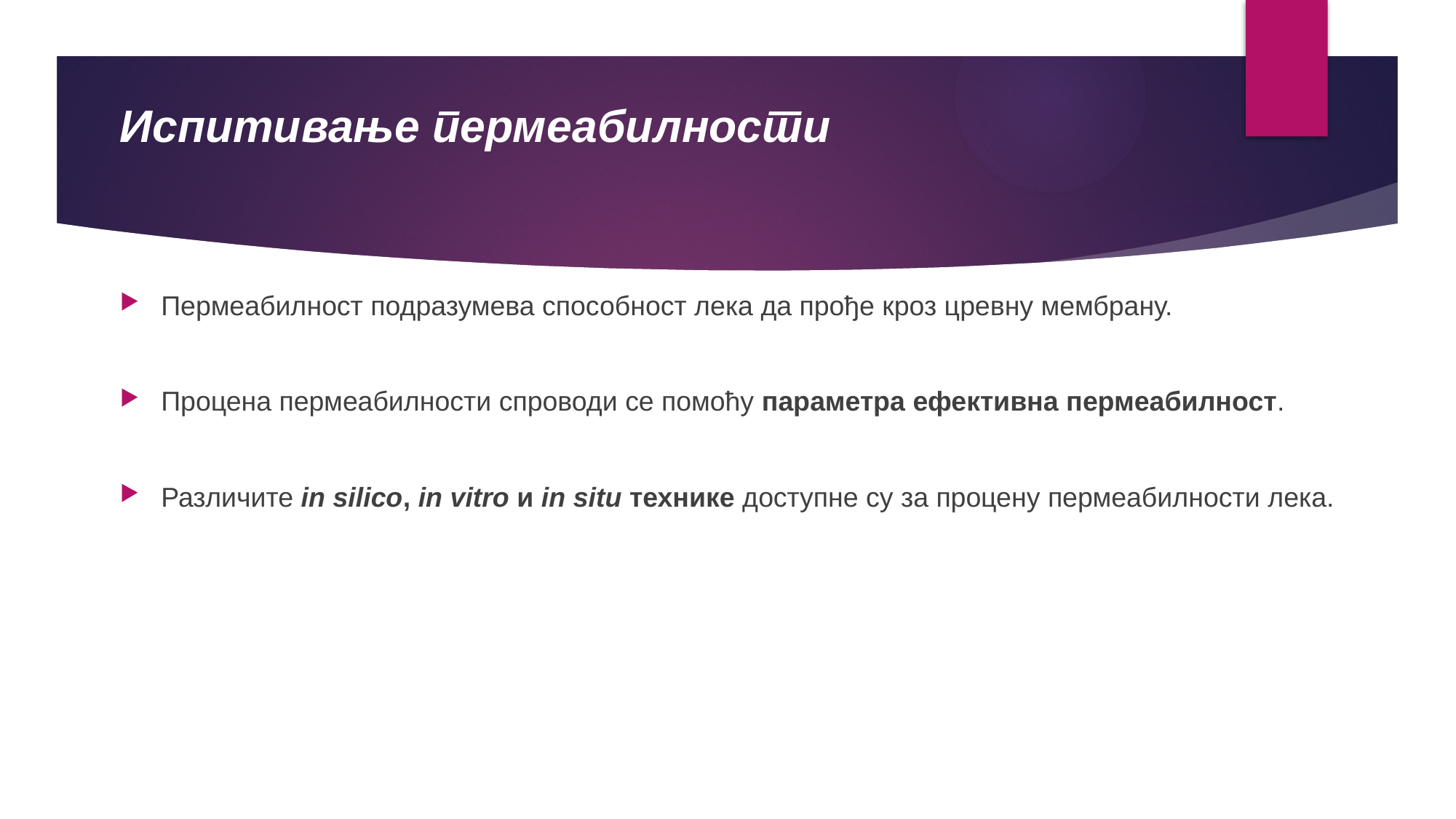

Испитивање пермеабилности
Пермеабилност подразумева способност лека да прође кроз цревну мембрану.

Процена пермеабилности спроводи се помоћу параметра ефективна пермеабилност.

Различите in silico, in vitro и in situ технике доступне су за процену пермеабилности лека.